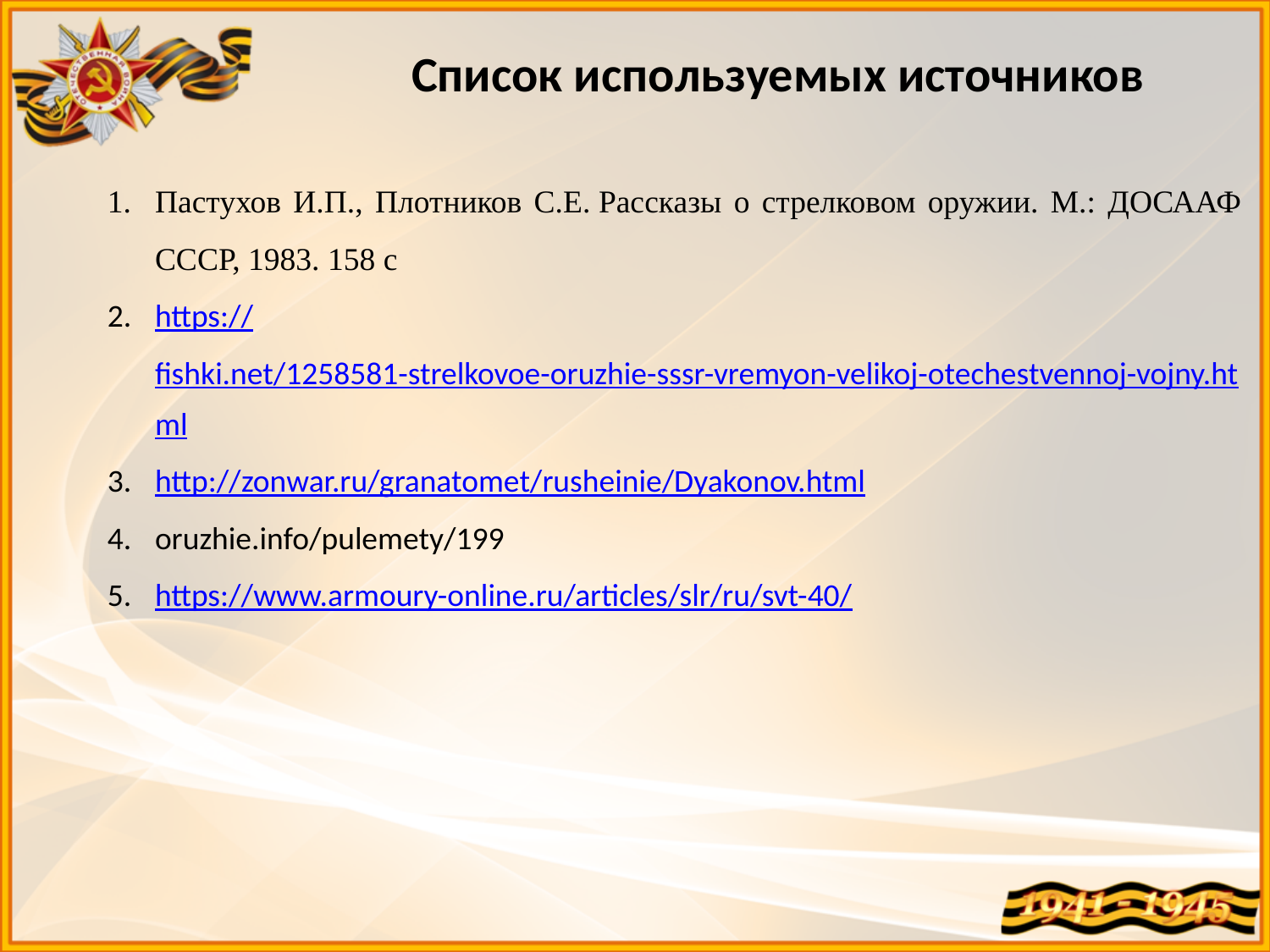

Список используемых источников
Пастухов И.П., Плотников С.Е. Рассказы о стрелковом оружии. М.: ДОСААФ СССР, 1983. 158 с
https://fishki.net/1258581-strelkovoe-oruzhie-sssr-vremyon-velikoj-otechestvennoj-vojny.html
http://zonwar.ru/granatomet/rusheinie/Dyakonov.html
oruzhie.info/pulemety/199
https://www.armoury-online.ru/articles/slr/ru/svt-40/